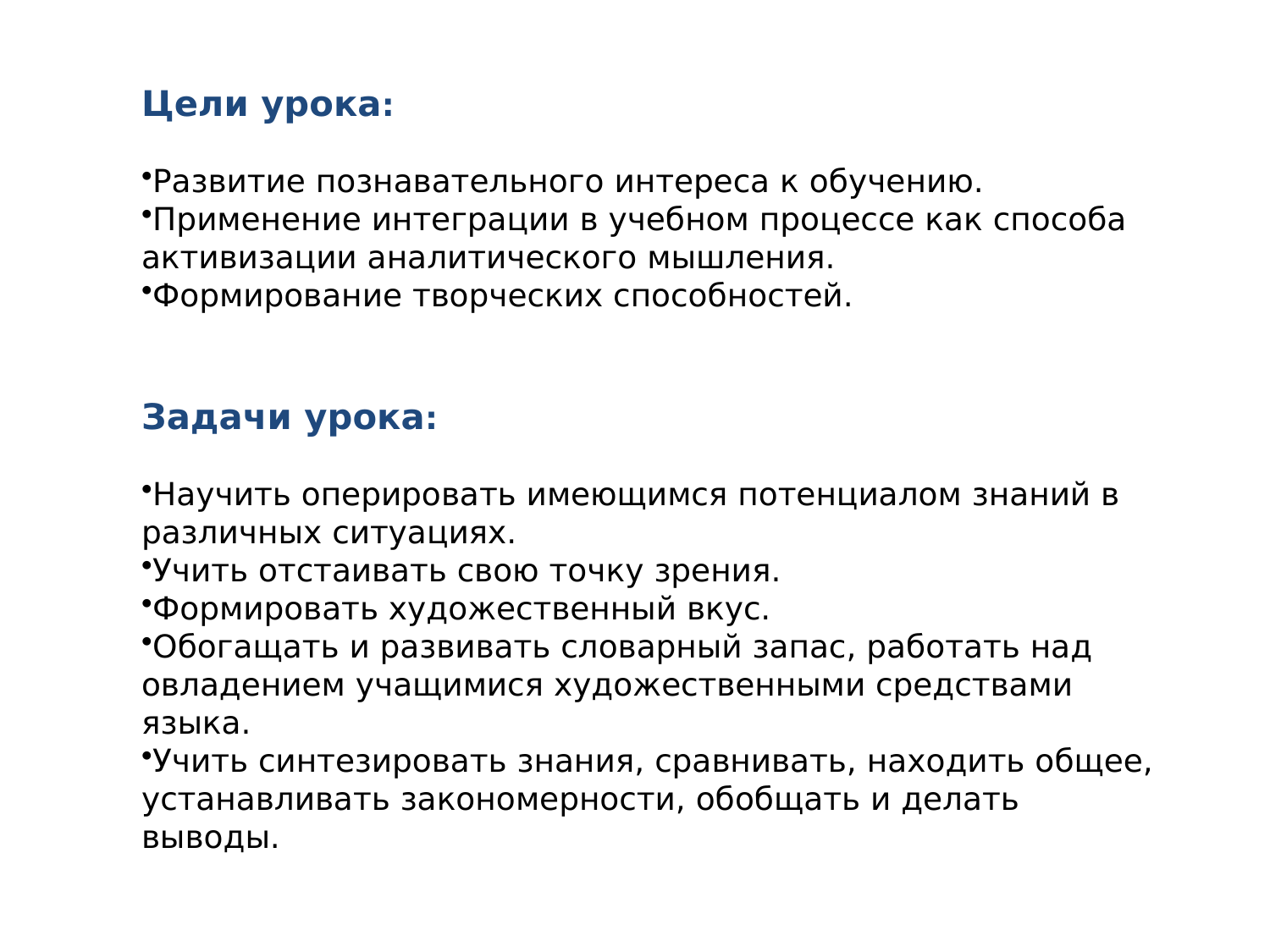

Цели урока:

Развитие познавательного интереса к обучению.
Применение интеграции в учебном процессе как способа активизации аналитического мышления.
Формирование творческих способностей.

Задачи урока:

Научить оперировать имеющимся потенциалом знаний в различных ситуациях.
Учить отстаивать свою точку зрения.
Формировать художественный вкус.
Обогащать и развивать словарный запас, работать над овладением учащимися художественными средствами языка.
Учить синтезировать знания, сравнивать, находить общее, устанавливать закономерности, обобщать и делать выводы.